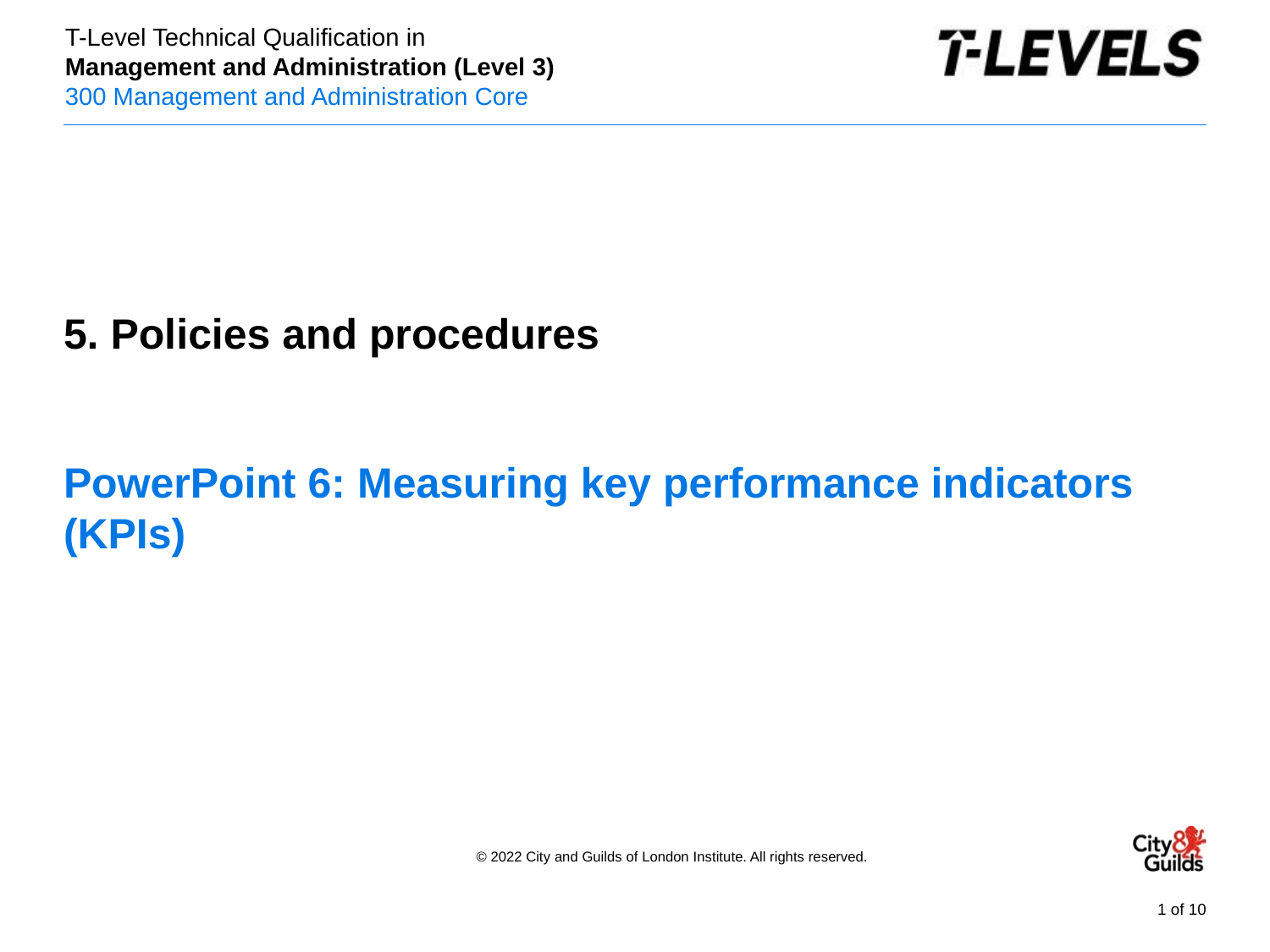

PowerPoint presentation
5. Policies and procedures

# PowerPoint 6: Measuring key performance indicators (KPIs)